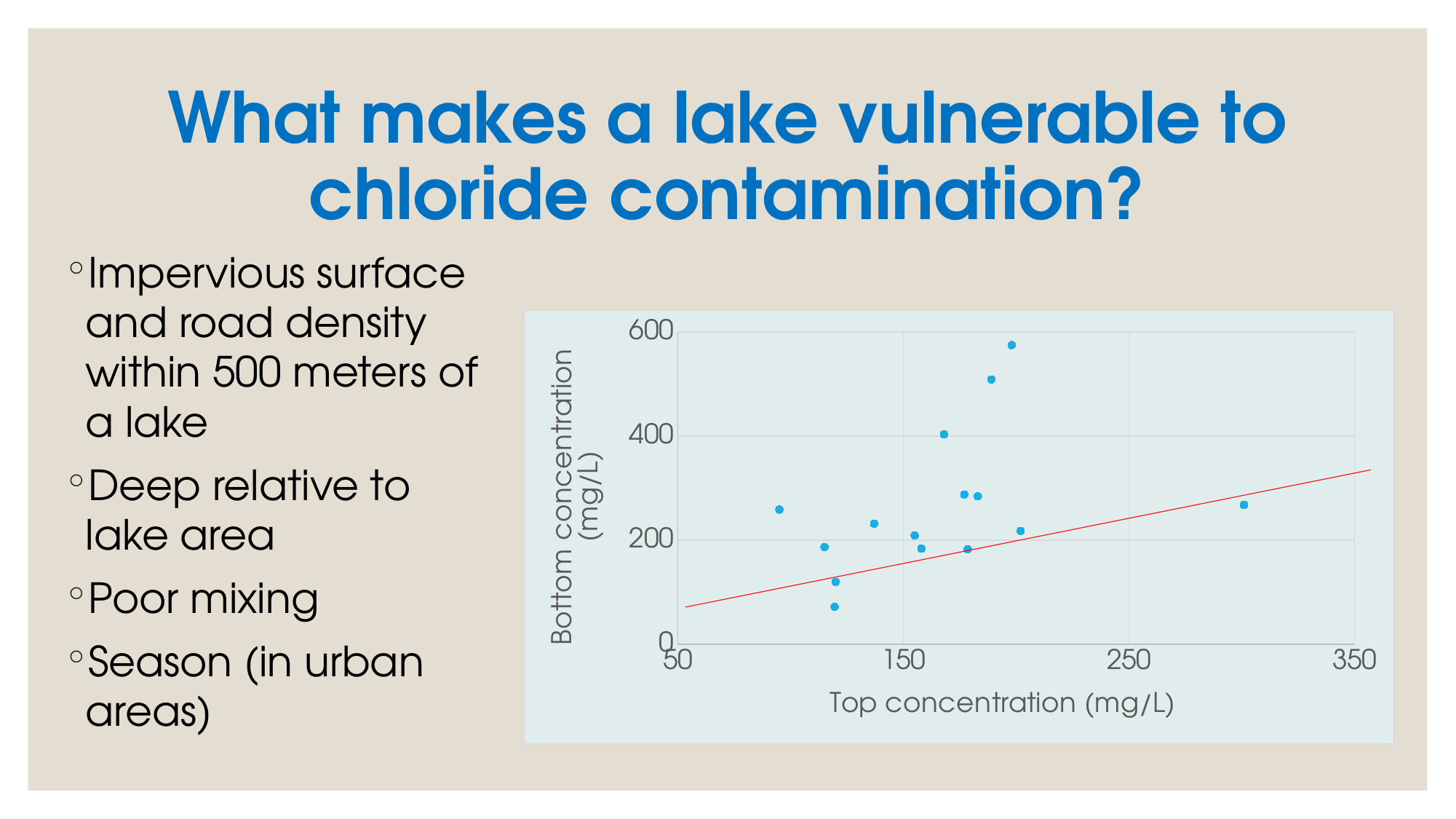

# What makes a lake vulnerable to chloride contamination?
Impervious surface and road density within 500 meters of a lake
Deep relative to lake area
Poor mixing
Season (in urban areas)

### Chart

| Category | bottom |
|---|---|